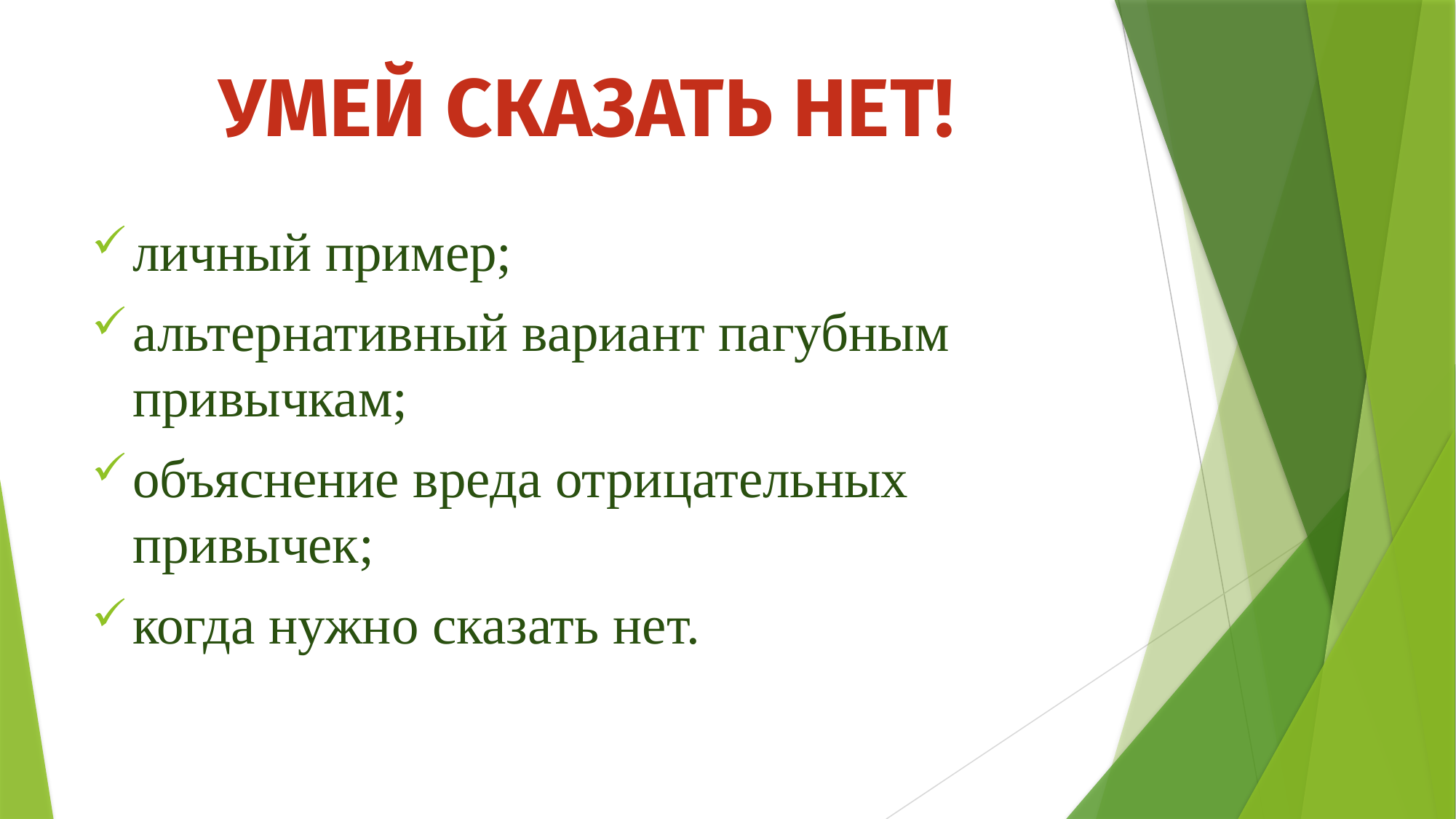

УМЕЙ СКАЗАТЬ НЕТ!
личный пример;
альтернативный вариант пагубным привычкам;
объяснение вреда отрицательных привычек;
когда нужно сказать нет.